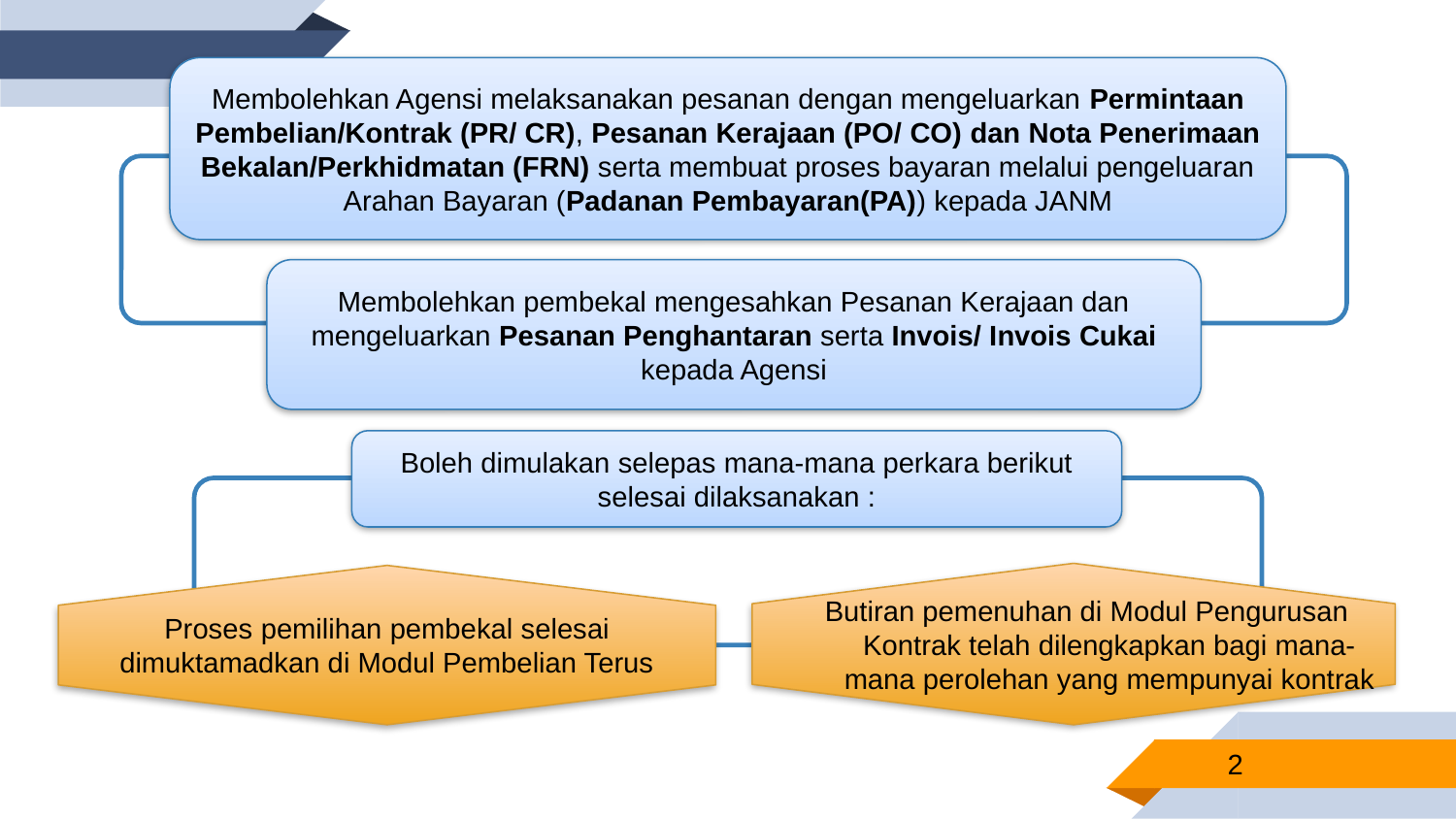

Membolehkan Agensi melaksanakan pesanan dengan mengeluarkan Permintaan Pembelian/Kontrak (PR/ CR), Pesanan Kerajaan (PO/ CO) dan Nota Penerimaan Bekalan/Perkhidmatan (FRN) serta membuat proses bayaran melalui pengeluaran Arahan Bayaran (Padanan Pembayaran(PA)) kepada JANM

Membolehkan pembekal mengesahkan Pesanan Kerajaan dan mengeluarkan Pesanan Penghantaran serta Invois/ Invois Cukai kepada Agensi

Boleh dimulakan selepas mana-mana perkara berikut selesai dilaksanakan :

Butiran pemenuhan di Modul Pengurusan Kontrak telah dilengkapkan bagi mana-mana perolehan yang mempunyai kontrak

Proses pemilihan pembekal selesai dimuktamadkan di Modul Pembelian Terus
2